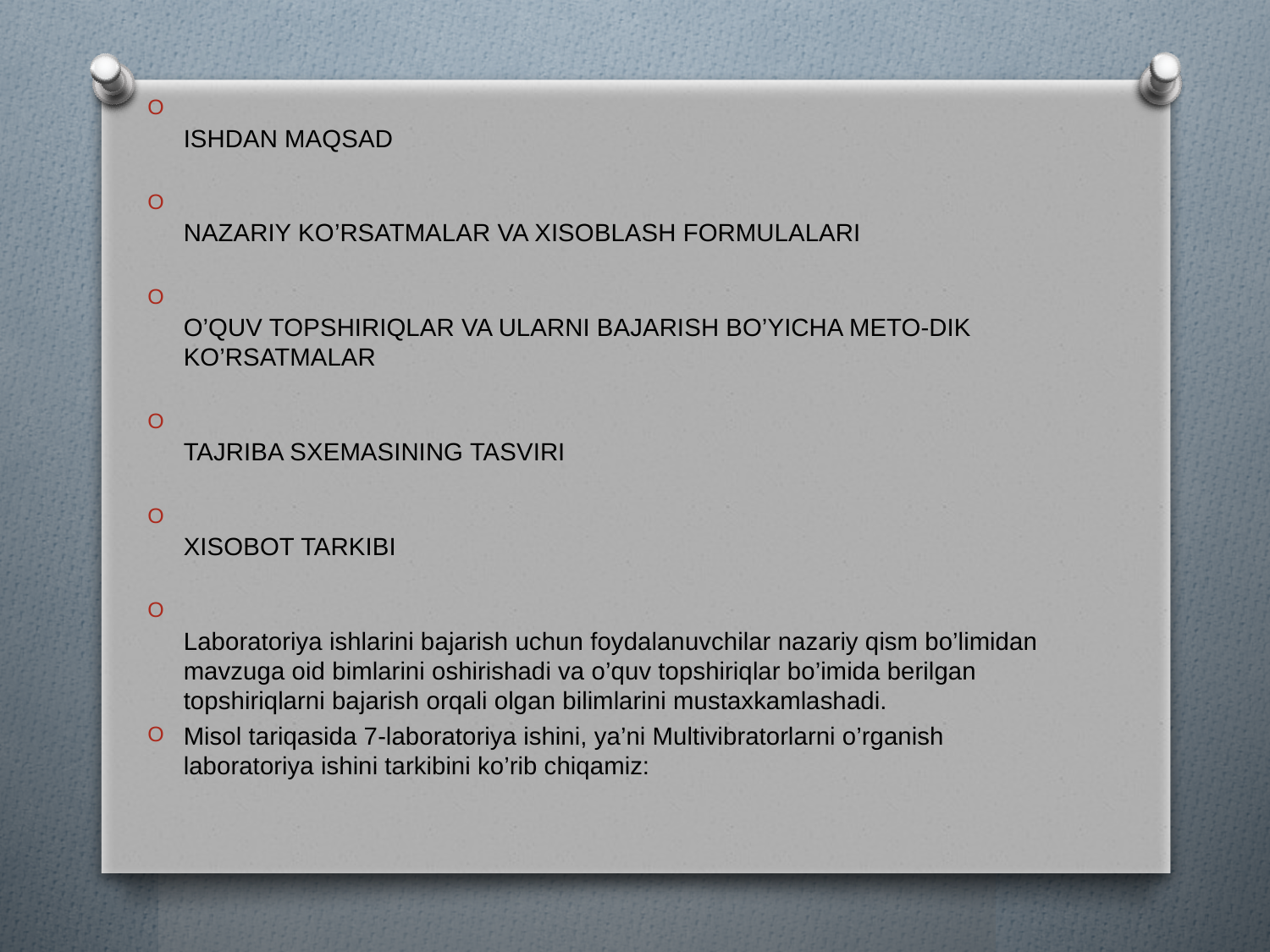

ISHDAN MAQSAD
NAZARIY KO’RSATMALAR VA XISOBLASH FORMULALARI
O’QUV TOPSHIRIQLAR VA ULARNI BAJARISH BO’YICHA METO-DIK KO’RSATMALAR
TAJRIBA SXEMASINING TASVIRI
XISOBOT TARKIBI
Laboratoriya ishlarini bajarish uchun foydalanuvchilar nazariy qism bo’limidan mavzuga oid bimlarini oshirishadi va o’quv topshiriqlar bo’imida berilgan topshiriqlarni bajarish orqali olgan bilimlarini mustaxkamlashadi.
Misol tariqasida 7-laboratoriya ishini, ya’ni Multivibratorlarni o’rganish laboratoriya ishini tarkibini ko’rib chiqamiz: